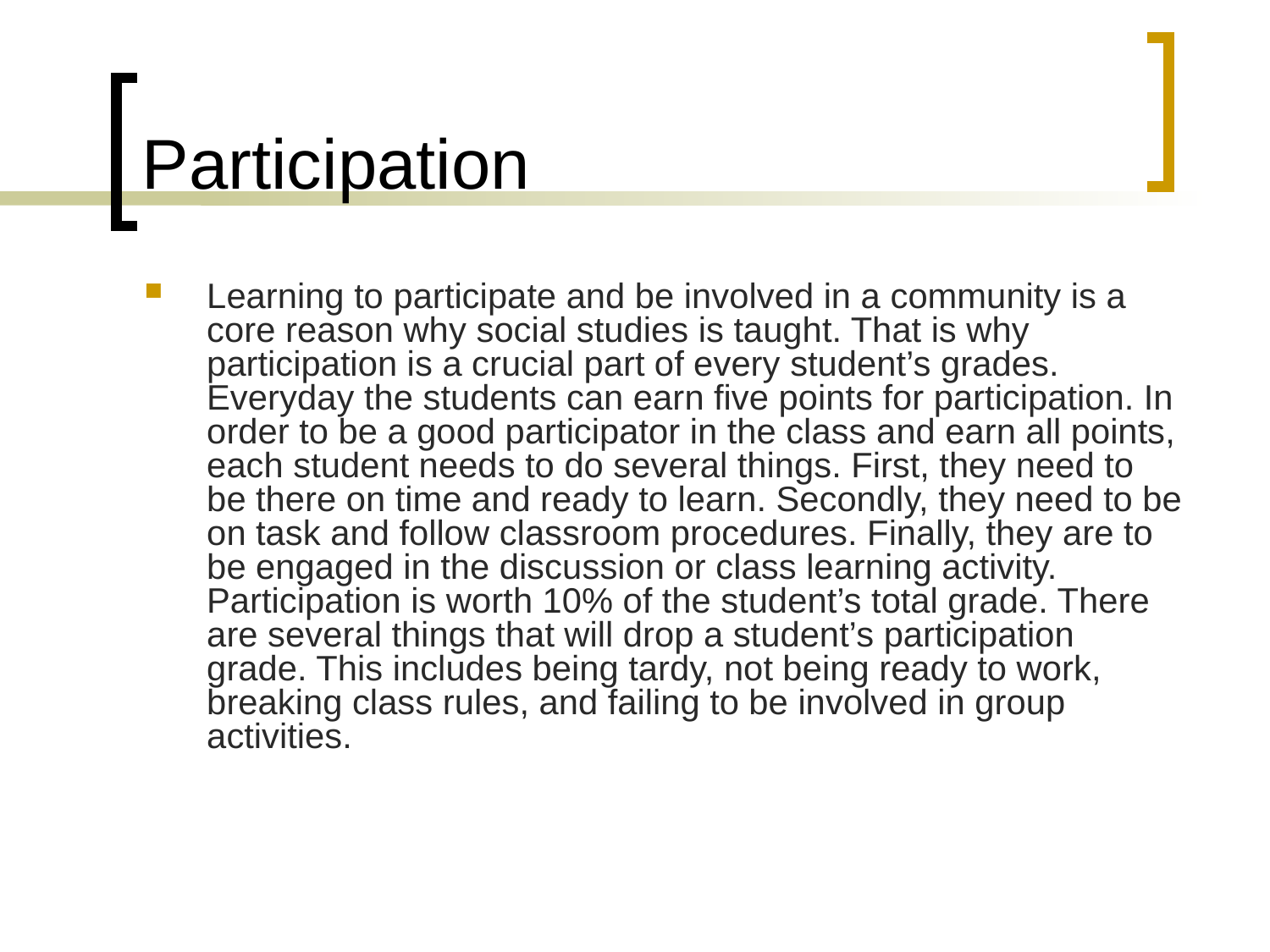

# Participation
Learning to participate and be involved in a community is a core reason why social studies is taught. That is why participation is a crucial part of every student’s grades. Everyday the students can earn five points for participation. In order to be a good participator in the class and earn all points, each student needs to do several things. First, they need to be there on time and ready to learn. Secondly, they need to be on task and follow classroom procedures. Finally, they are to be engaged in the discussion or class learning activity. Participation is worth 10% of the student’s total grade. There are several things that will drop a student’s participation grade. This includes being tardy, not being ready to work, breaking class rules, and failing to be involved in group activities.